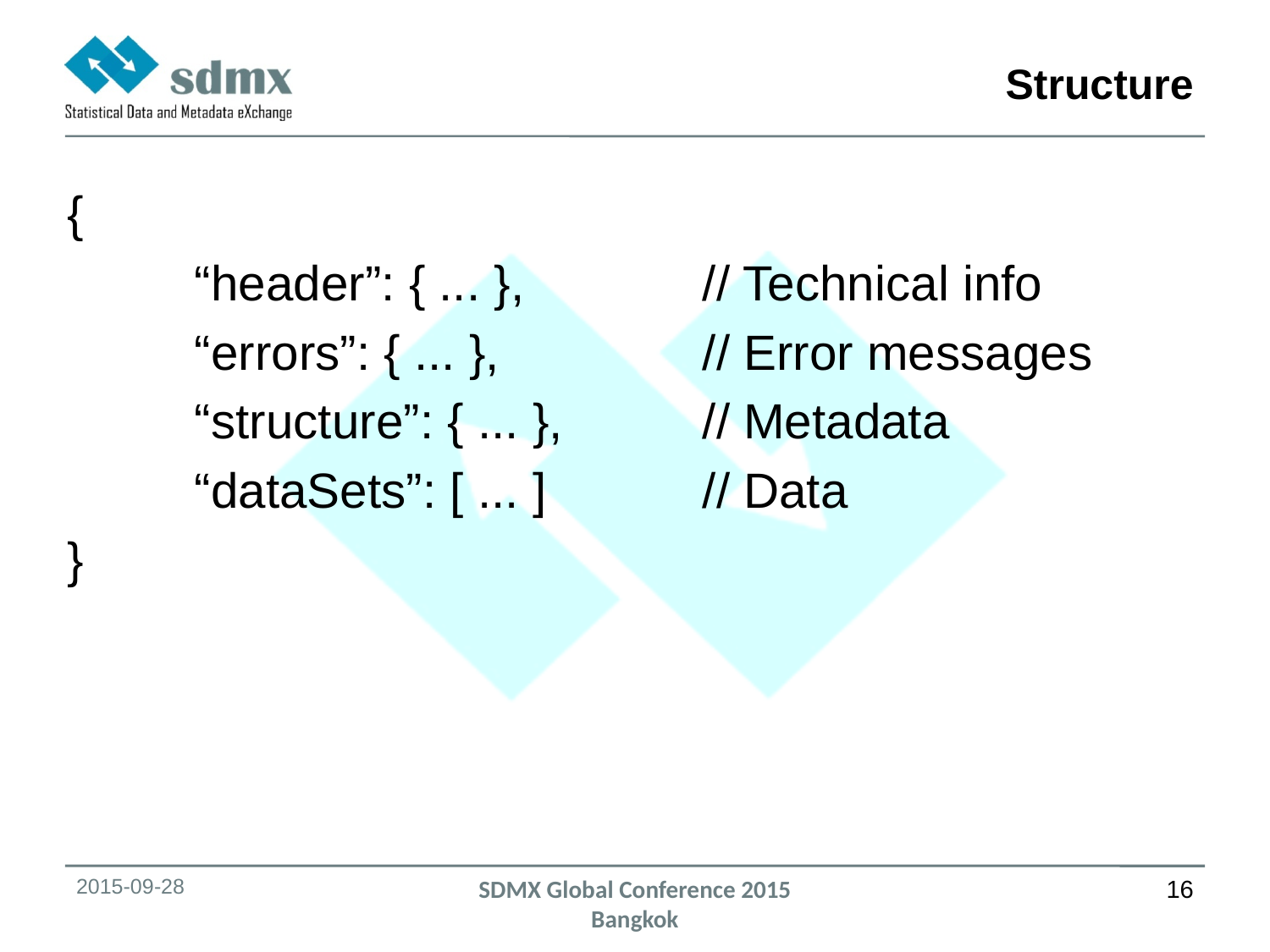

# Structure
{
	“header”: { ... }, 		// Technical info
	“errors”: { ... },		// Error messages
	“structure”: { ... },		// Metadata
	“dataSets”: [ ... ]		// Data
}

2015-09-28
SDMX Global Conference 2015
Bangkok
16